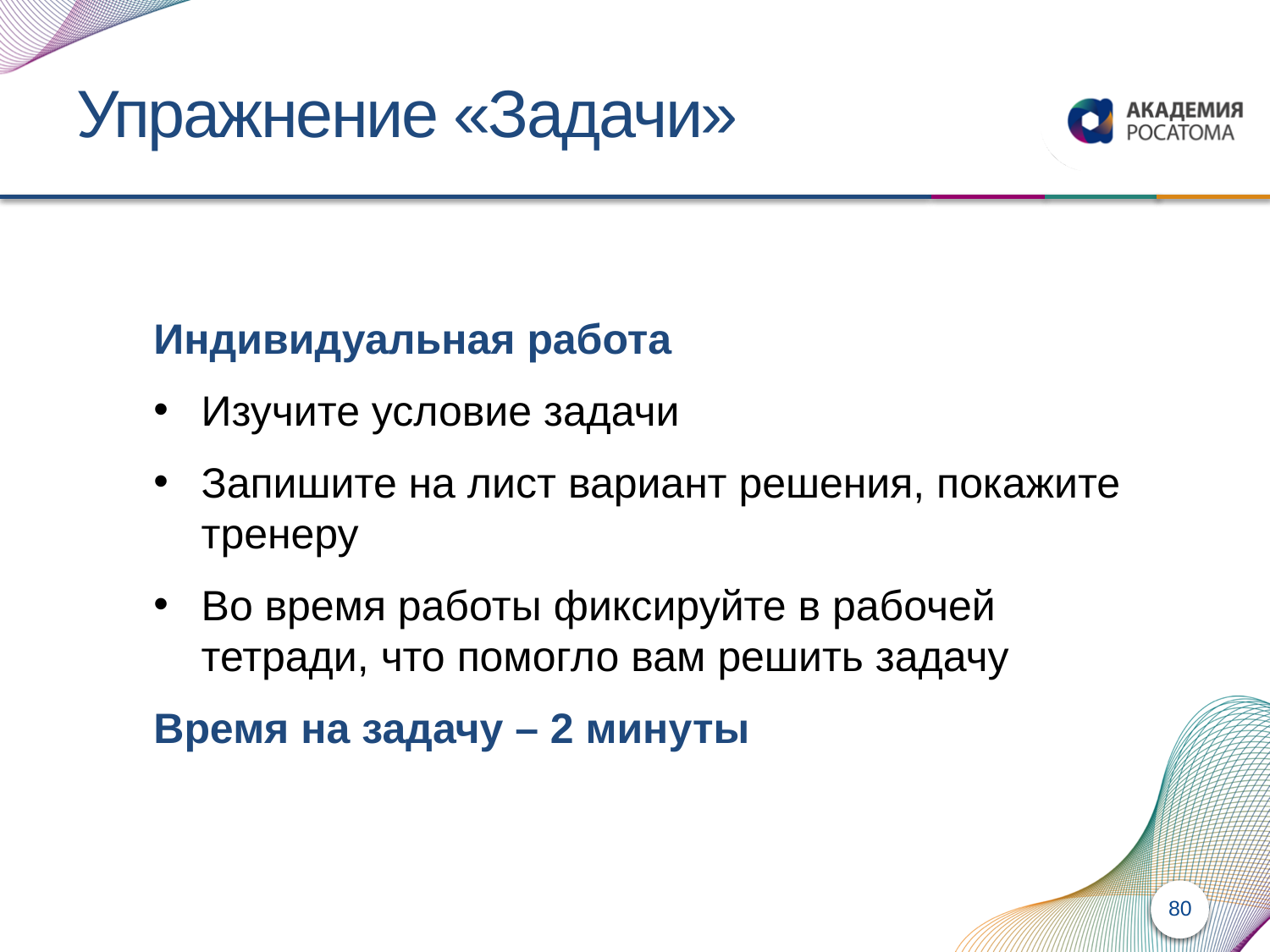

# Упражнение «Задачи»
Индивидуальная работа
Изучите условие задачи
Запишите на лист вариант решения, покажите тренеру
Во время работы фиксируйте в рабочей тетради, что помогло вам решить задачу
Время на задачу – 2 минуты
80